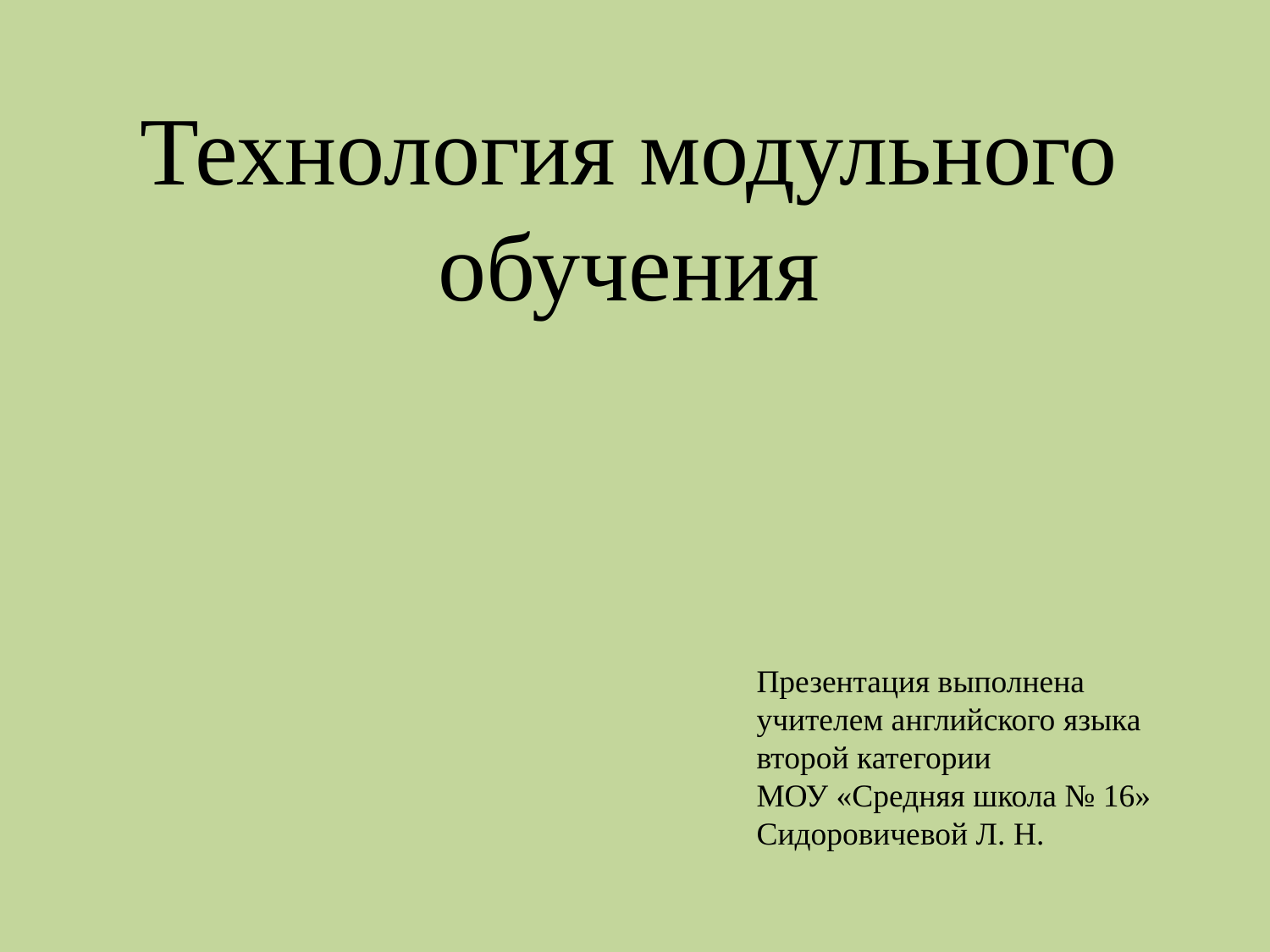

# Технология модульного обучения
Презентация выполнена
учителем английского языка
второй категории
МОУ «Средняя школа № 16»
Сидоровичевой Л. Н.